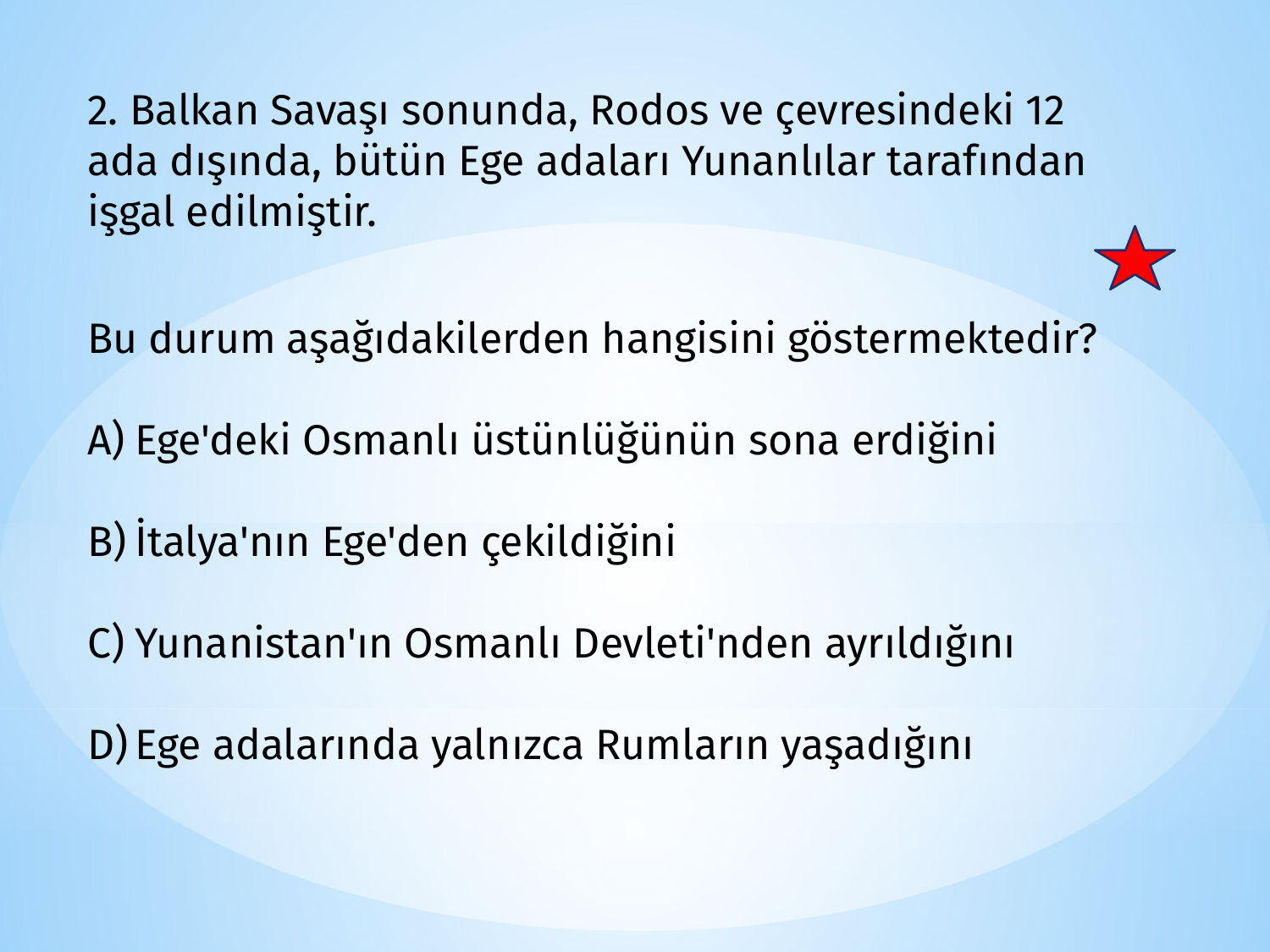

2. Balkan Savaşı sonunda, Rodos ve çevresindeki 12 ada dışında, bütün Ege adaları Yunanlılar tarafından işgal edilmiştir.

Bu durum aşağıdakilerden hangisini göstermektedir?

Ege'deki Osmanlı üstünlüğünün sona erdiğini

İtalya'nın Ege'den çekildiğini

Yunanistan'ın Osmanlı Devleti'nden ayrıldığını

Ege adalarında yalnızca Rumların yaşadığını